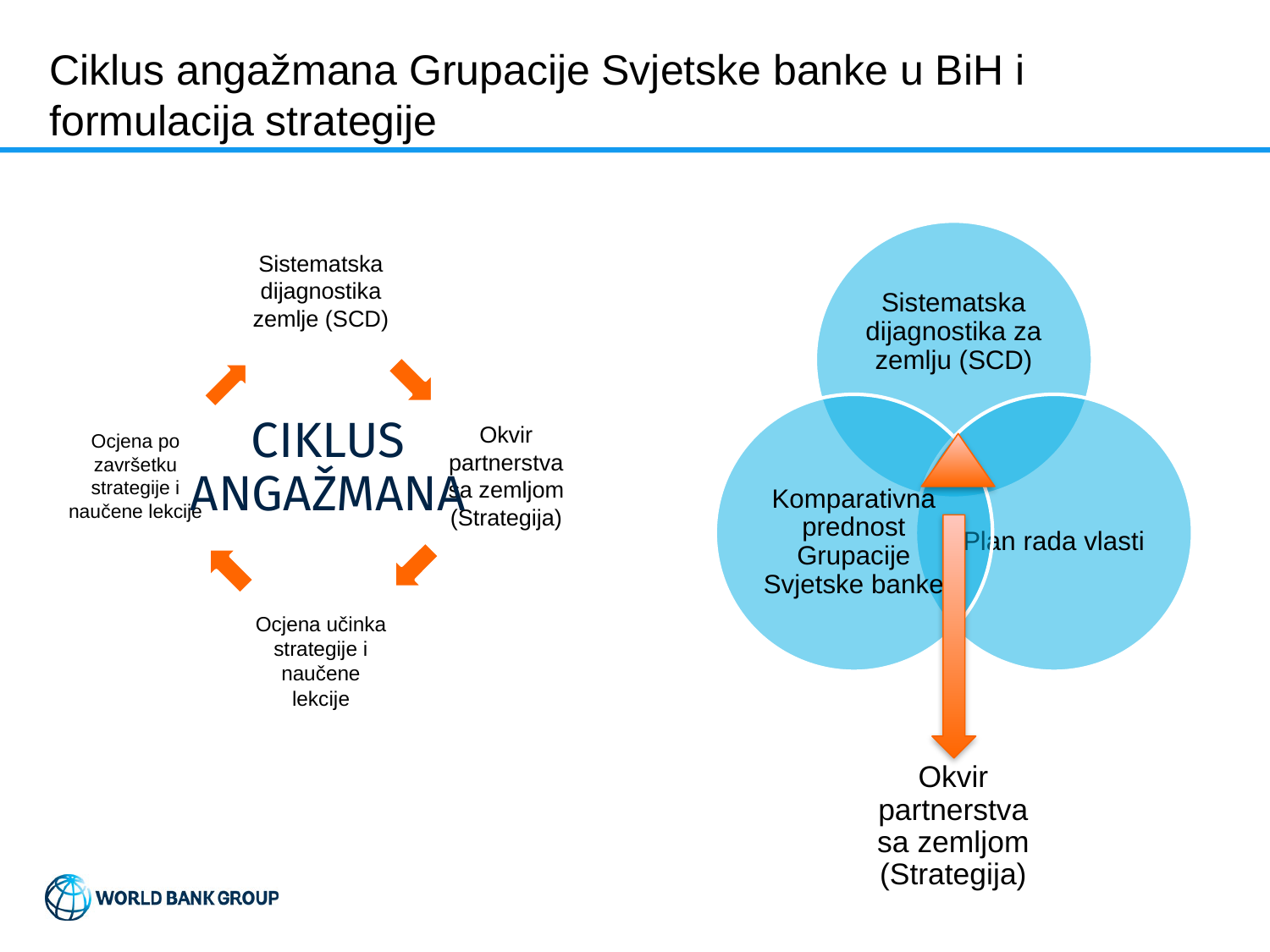

# Ciklus angažmana Grupacije Svjetske banke u BiH i formulacija strategije
Sistematska dijagnostika za zemlju (SCD)
Plan rada vlasti
Komparativna prednost Grupacije Svjetske banke

Okvir partnerstva sa zemljom (Strategija)
Sistematska dijagnostika zemlje (SCD)
Okvir partnerstva sa zemljom (Strategija)
Ocjena učinka strategije i naučene lekcije
Ocjena po završetku strategije i naučene lekcije

CIKLUS ANGAŽMANA